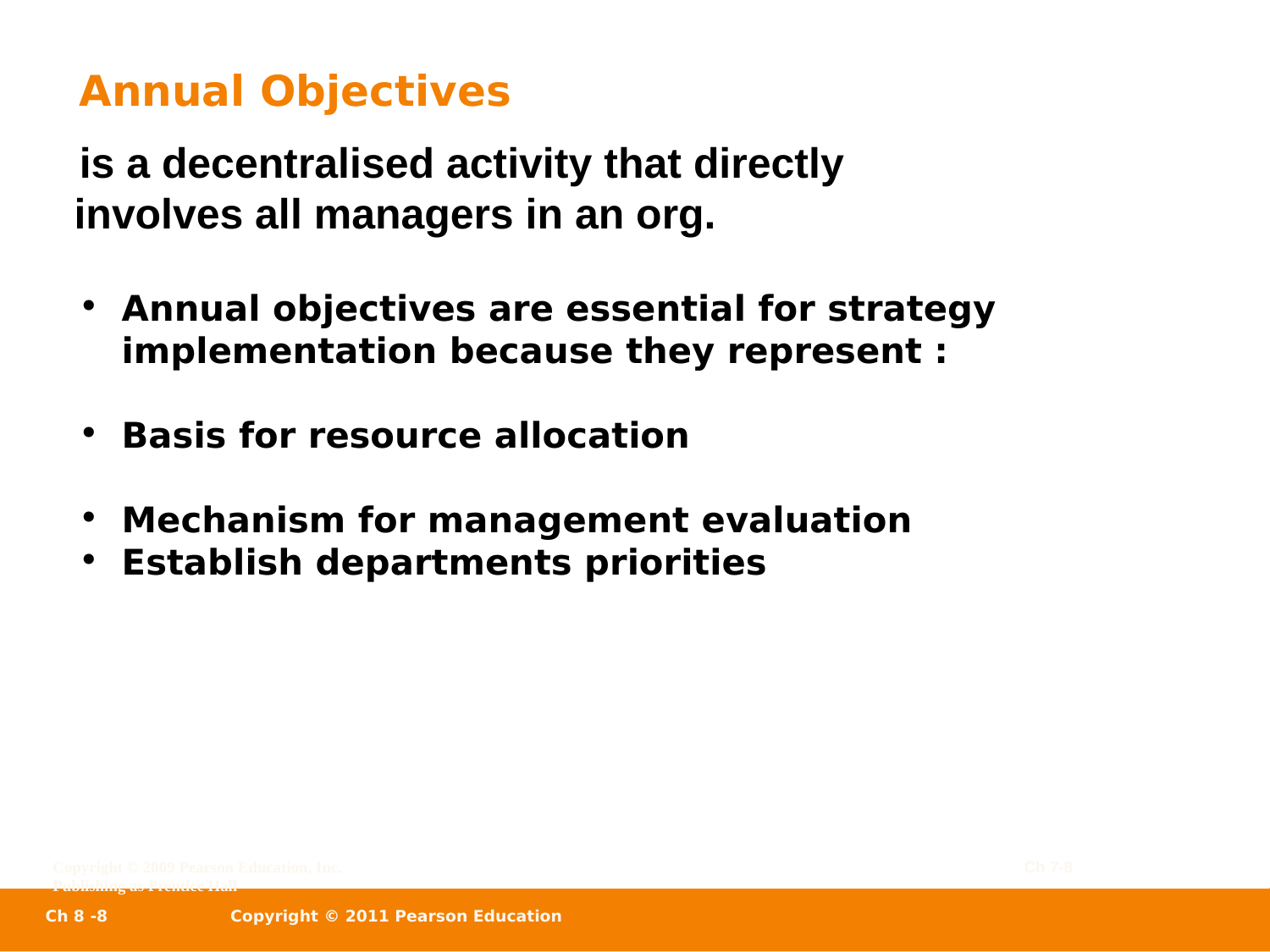

Annual Objectives
is a decentralised activity that directly involves all managers in an org.

Annual objectives are essential for strategy implementation because they represent :

Basis for resource allocation

Mechanism for management evaluation
Establish departments priorities
Ch 7-8
Ch 8 -8
Copyright © 2011 Pearson Education